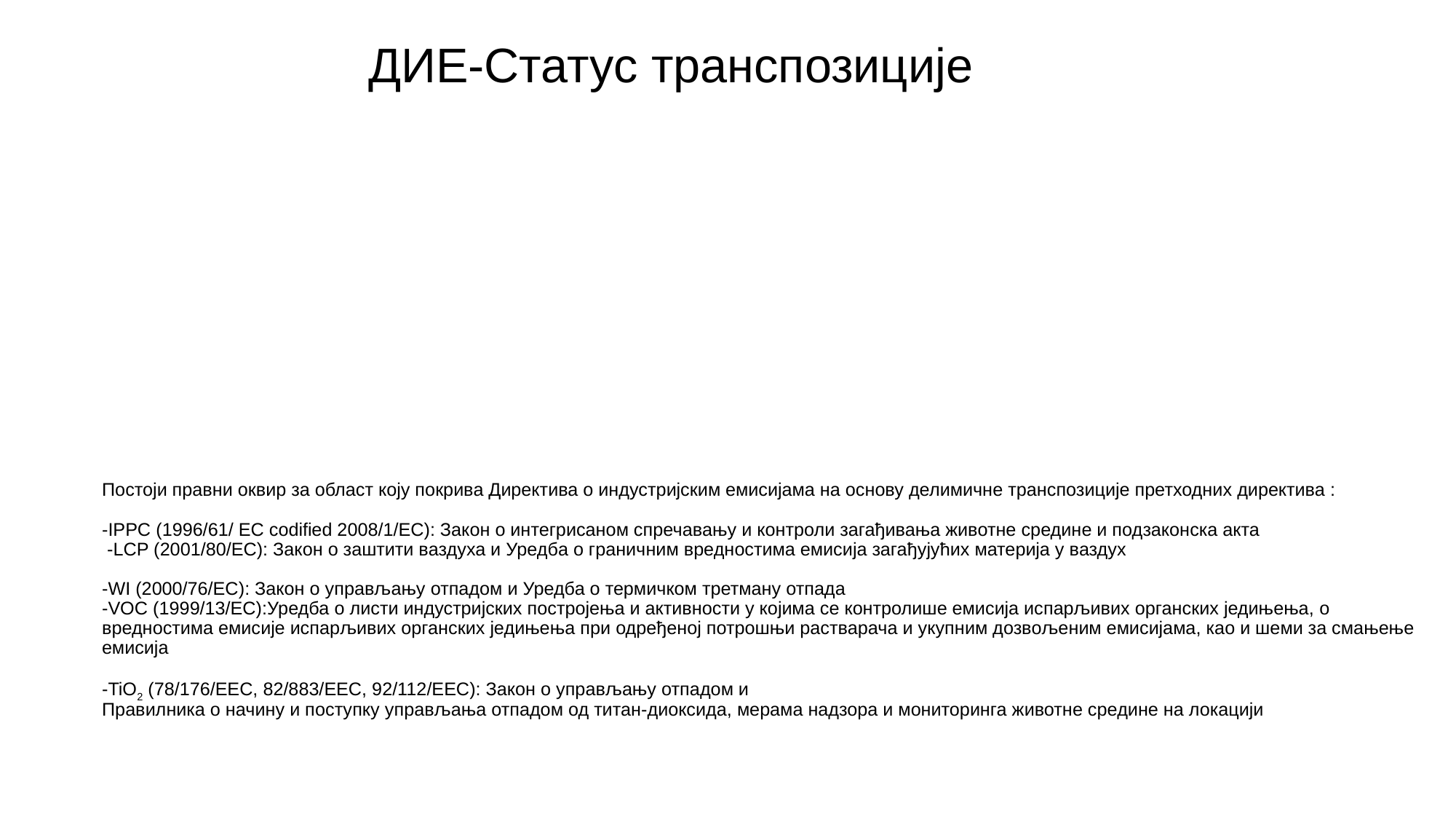

ДИЕ-Статус транспозиције
# Постоји правни оквир за област коју покрива Директива о индустријским емисијама на основу делимичне транспозиције претходних директива : -IPPC (1996/61/ EC codified 2008/1/EC): Закон о интегрисаном спречавању и контроли загађивања животне средине и подзаконска акта -LCP (2001/80/EC): Закон о заштити ваздуха и Уредба о граничним вредностима емисија загађујућих материја у ваздух -WI (2000/76/EC): Закон о управљању отпадом и Уредба о термичком третману отпада -VOC (1999/13/EC):Уредба о листи индустријских постројења и активности у којима се контролише емисија испарљивих органских једињења, о вредностима емисије испарљивих органских једињења при одређеној потрошњи растварача и укупним дозвољеним емисијама, као и шеми за смањење емисија -TiO2 (78/176/EEC, 82/883/EEC, 92/112/EEC): Закон о управљању отпадом и Правилника о начину и поступку управљања отпадом од титан-диоксида, мерама надзора и мониторинга животне средине на локацији